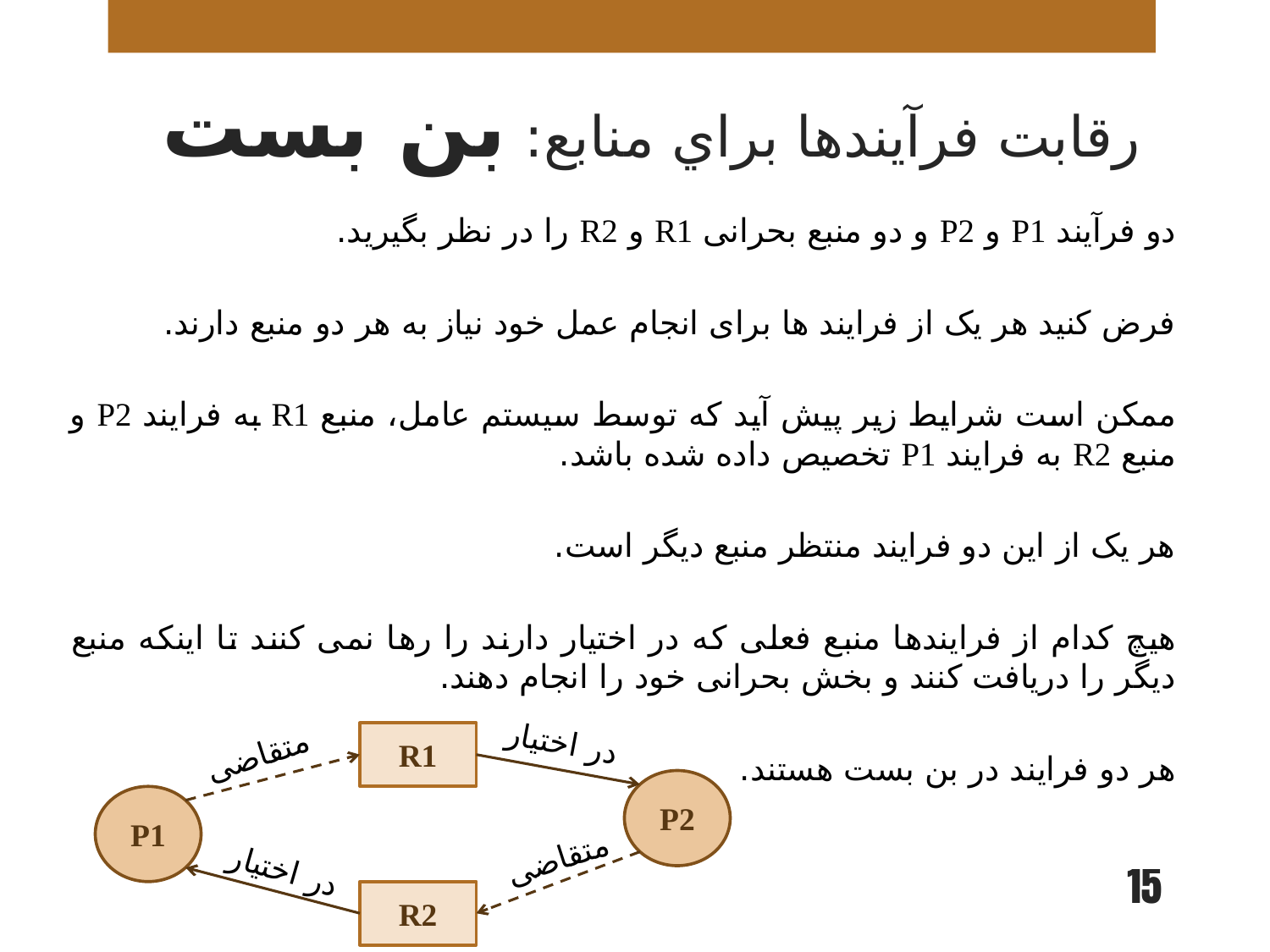

# رقابت فرآيندها براي منابع: بن بست
دو فرآيند P1 و P2 و دو منبع بحرانی R1 و R2 را در نظر بگیرید.

فرض کنید هر یک از فرایند ها برای انجام عمل خود نیاز به هر دو منبع دارند.

ممکن است شرایط زیر پیش آید که توسط سیستم عامل، منبع R1 به فرایند P2 و منبع R2 به فرایند P1 تخصیص داده شده باشد.

هر یک از این دو فرایند منتظر منبع دیگر است.

هیچ کدام از فرایندها منبع فعلی که در اختیار دارند را رها نمی کنند تا اینکه منبع دیگر را دریافت کنند و بخش بحرانی خود را انجام دهند.

هر دو فرایند در بن بست هستند.
در اختیار
R1
متقاضی
P2
P1
متقاضی
در اختیار

15
R2